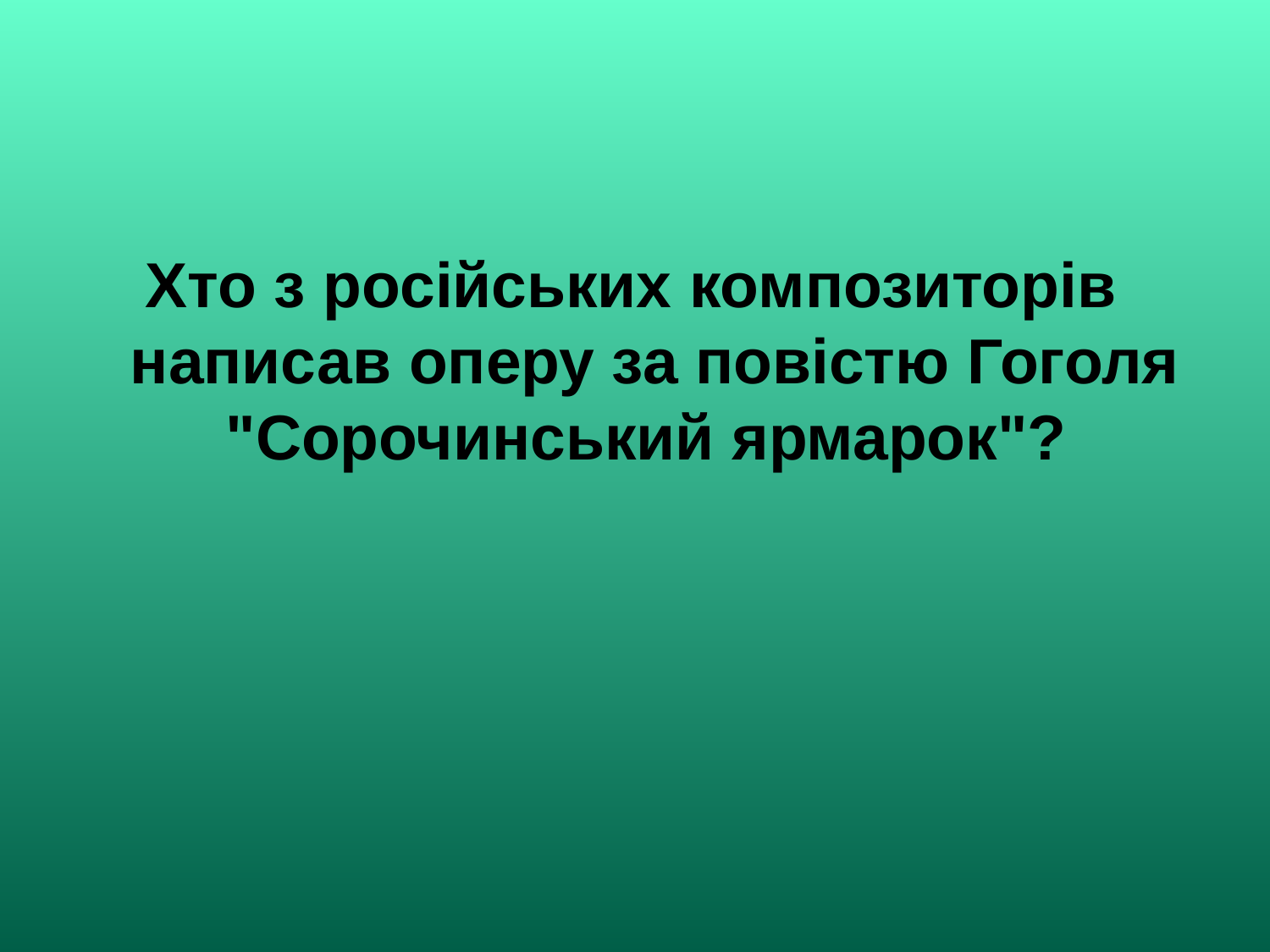

Хто з російських композиторів написав оперу за повістю Гоголя "Сорочинський ярмарок"?